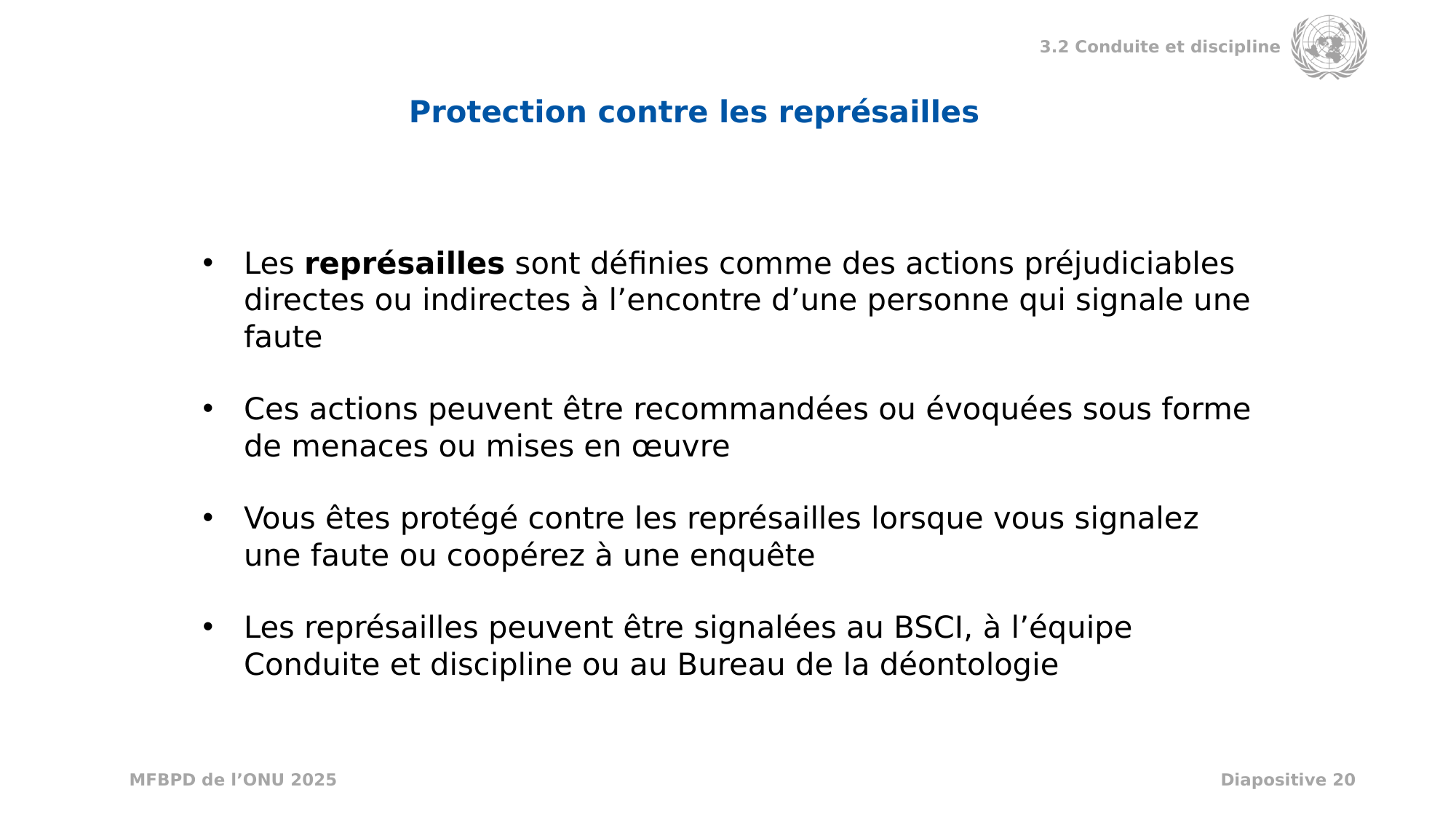

Protection contre les représailles
Les représailles sont définies comme des actions préjudiciables directes ou indirectes à l’encontre d’une personne qui signale une faute
Ces actions peuvent être recommandées ou évoquées sous forme de menaces ou mises en œuvre
Vous êtes protégé contre les représailles lorsque vous signalez une faute ou coopérez à une enquête
Les représailles peuvent être signalées au BSCI, à l’équipe Conduite et discipline ou au Bureau de la déontologie